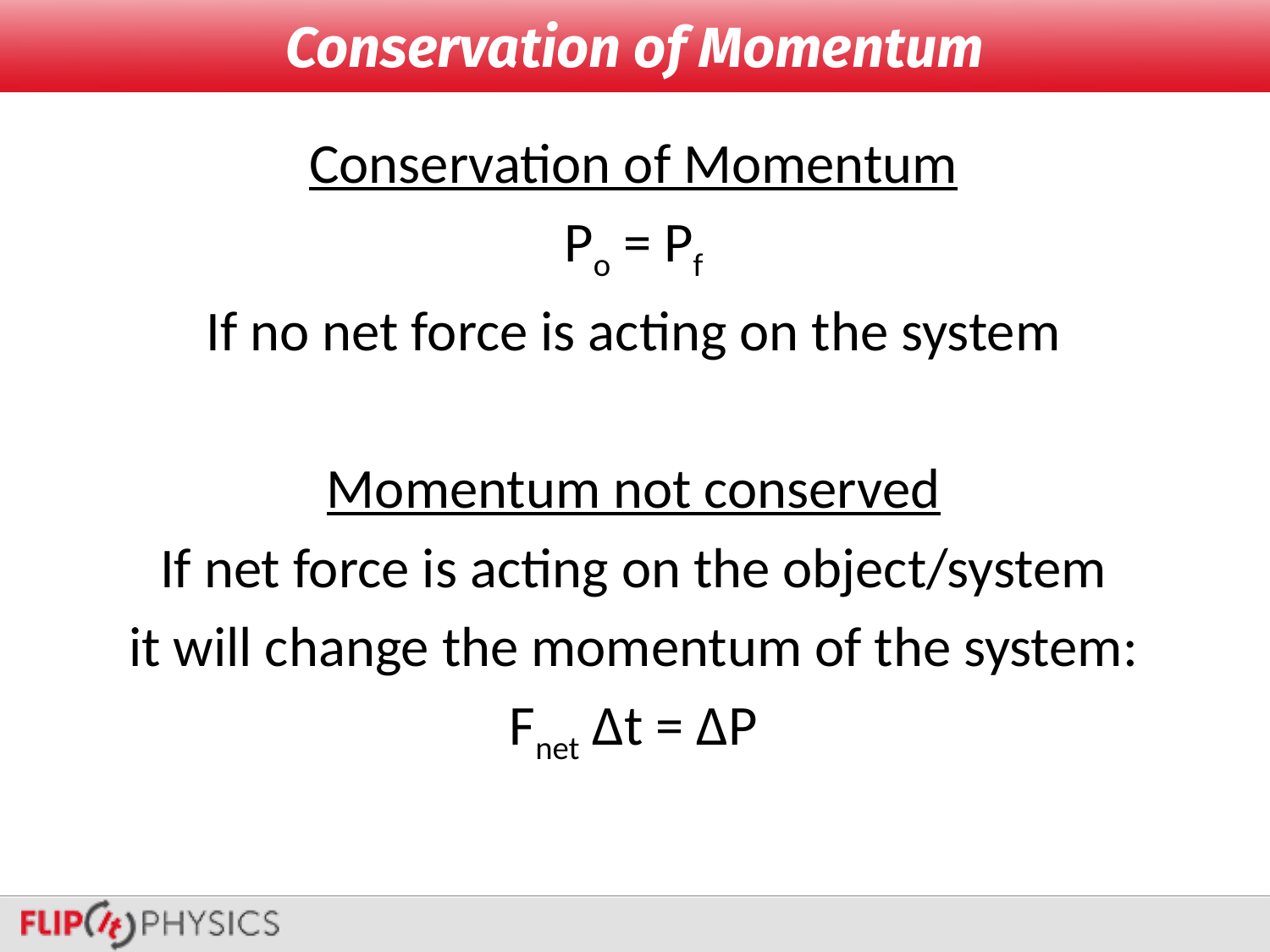

# Conservation of Momentum
Conservation of Momentum
Po = Pf
If no net force is acting on the system

Momentum not conserved
If net force is acting on the object/system
it will change the momentum of the system:
Fnet Δt = ΔP